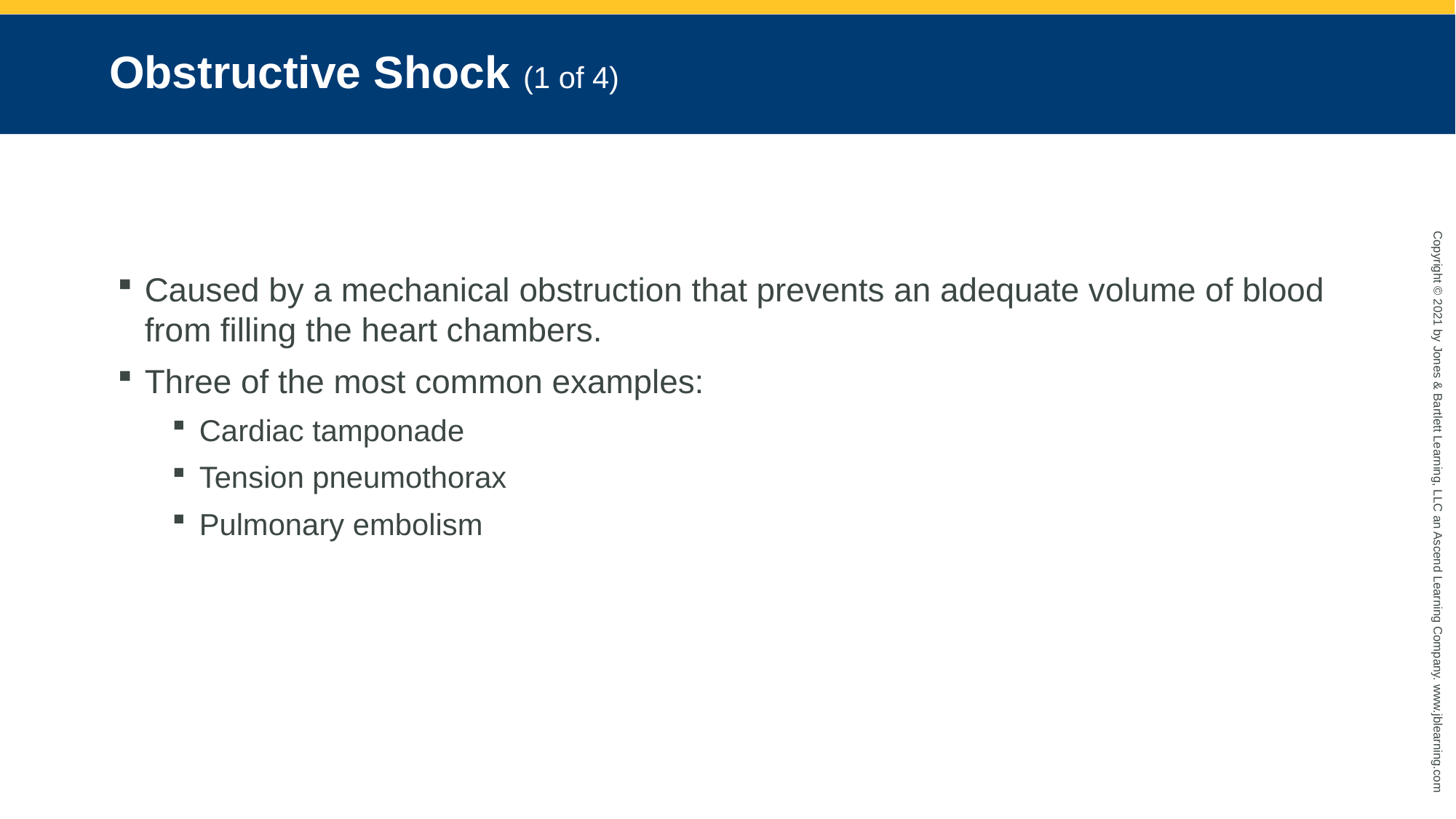

# Obstructive Shock (1 of 4)
Caused by a mechanical obstruction that prevents an adequate volume of blood from filling the heart chambers.
Three of the most common examples:
Cardiac tamponade
Tension pneumothorax
Pulmonary embolism